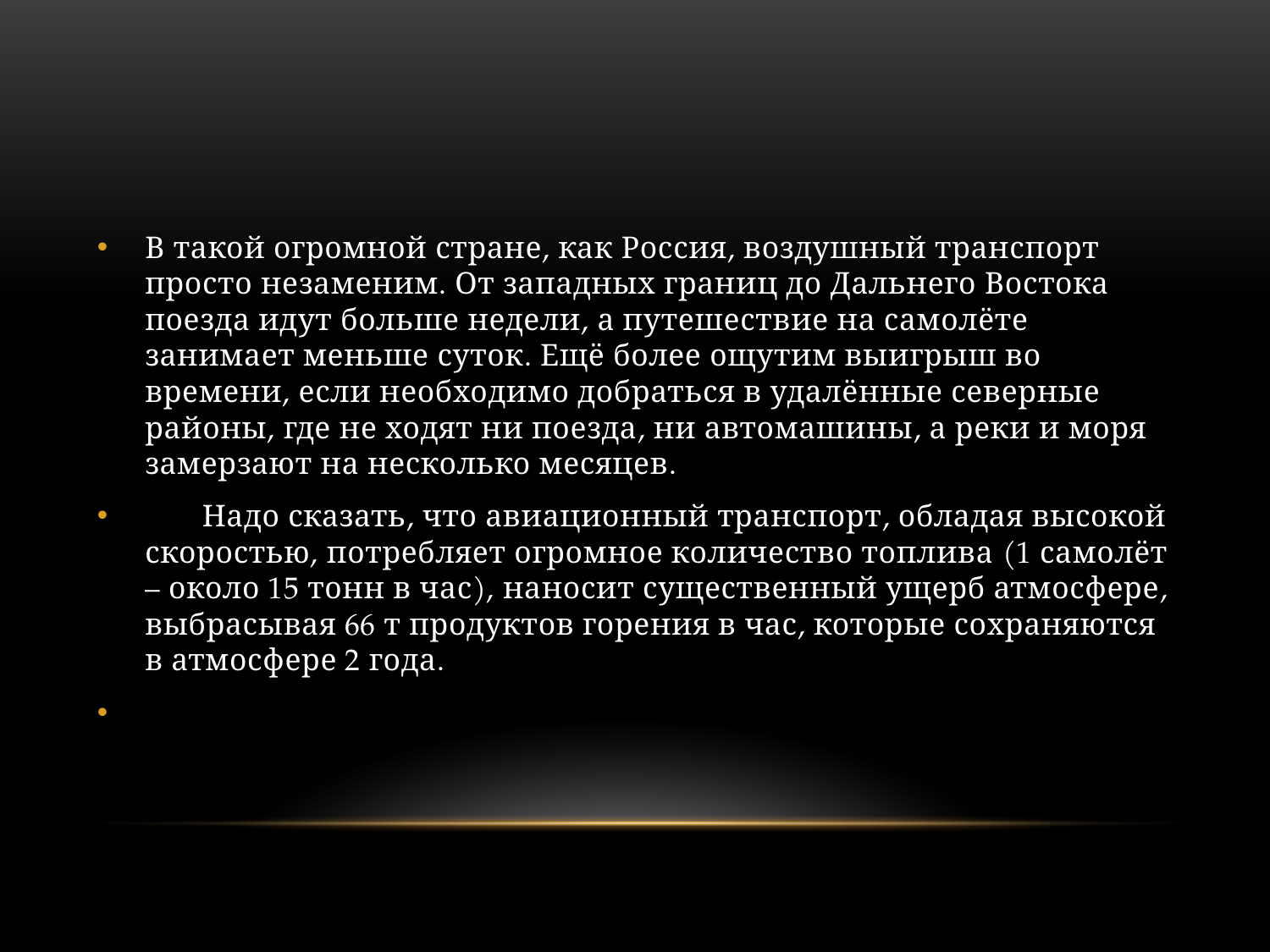

В такой огромной стране, как Россия, воздушный транспорт просто незаменим. От западных границ до Дальнего Востока поезда идут больше недели, а путешествие на самолёте занимает меньше суток. Ещё более ощутим выигрыш во времени, если необходимо добраться в удалённые северные районы, где не ходят ни поезда, ни автомашины, а реки и моря замерзают на несколько месяцев.
       Надо сказать, что авиационный транспорт, обладая высокой скоростью, потребляет огромное количество топлива (1 самолёт – около 15 тонн в час), наносит существенный ущерб атмосфере, выбрасывая 66 т продуктов горения в час, которые сохраняются в атмосфере 2 года.